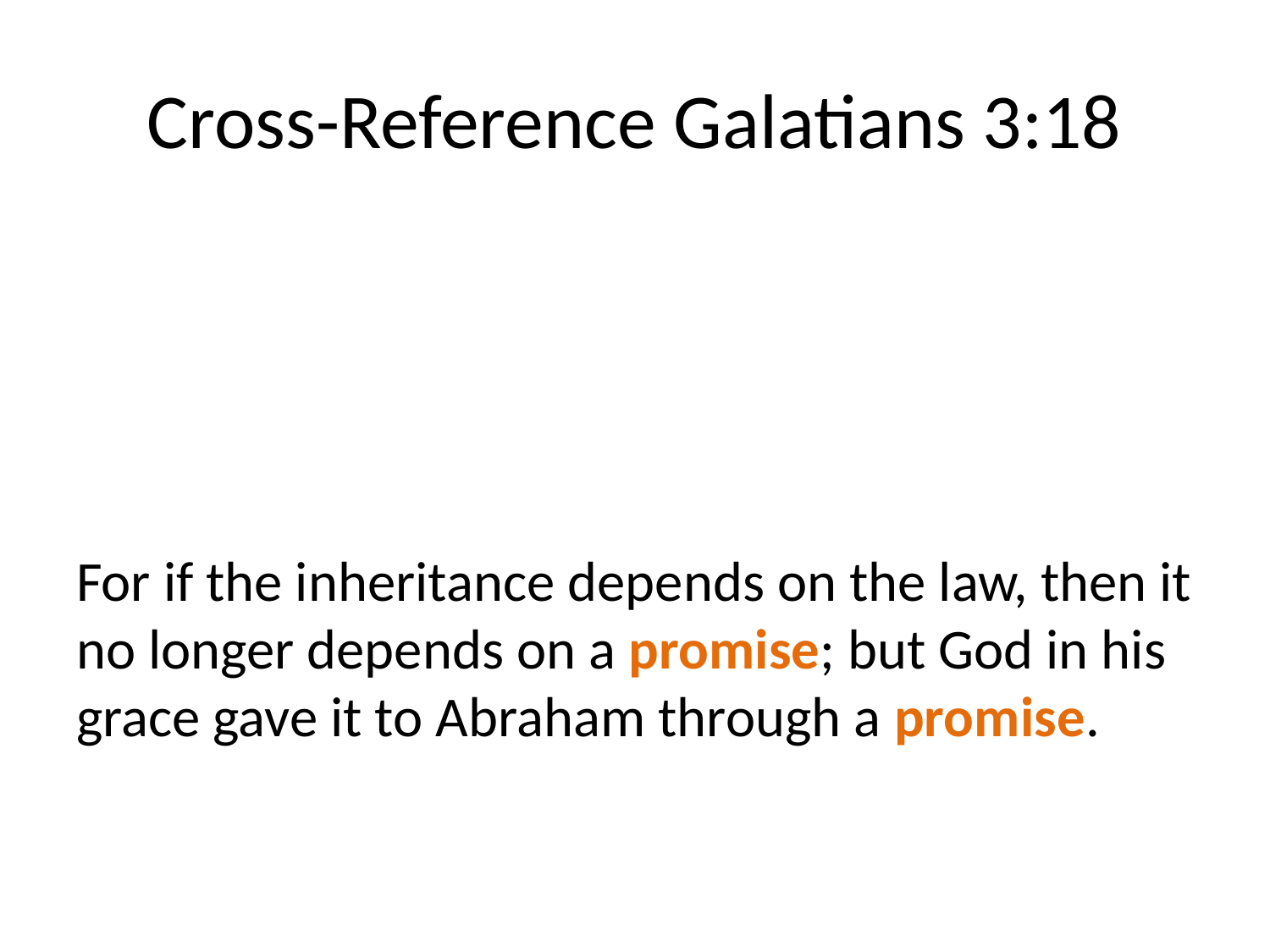

# Cross-Reference Galatians 3:18

For if the inheritance depends on the law, then it no longer depends on a promise; but God in his grace gave it to Abraham through a promise.